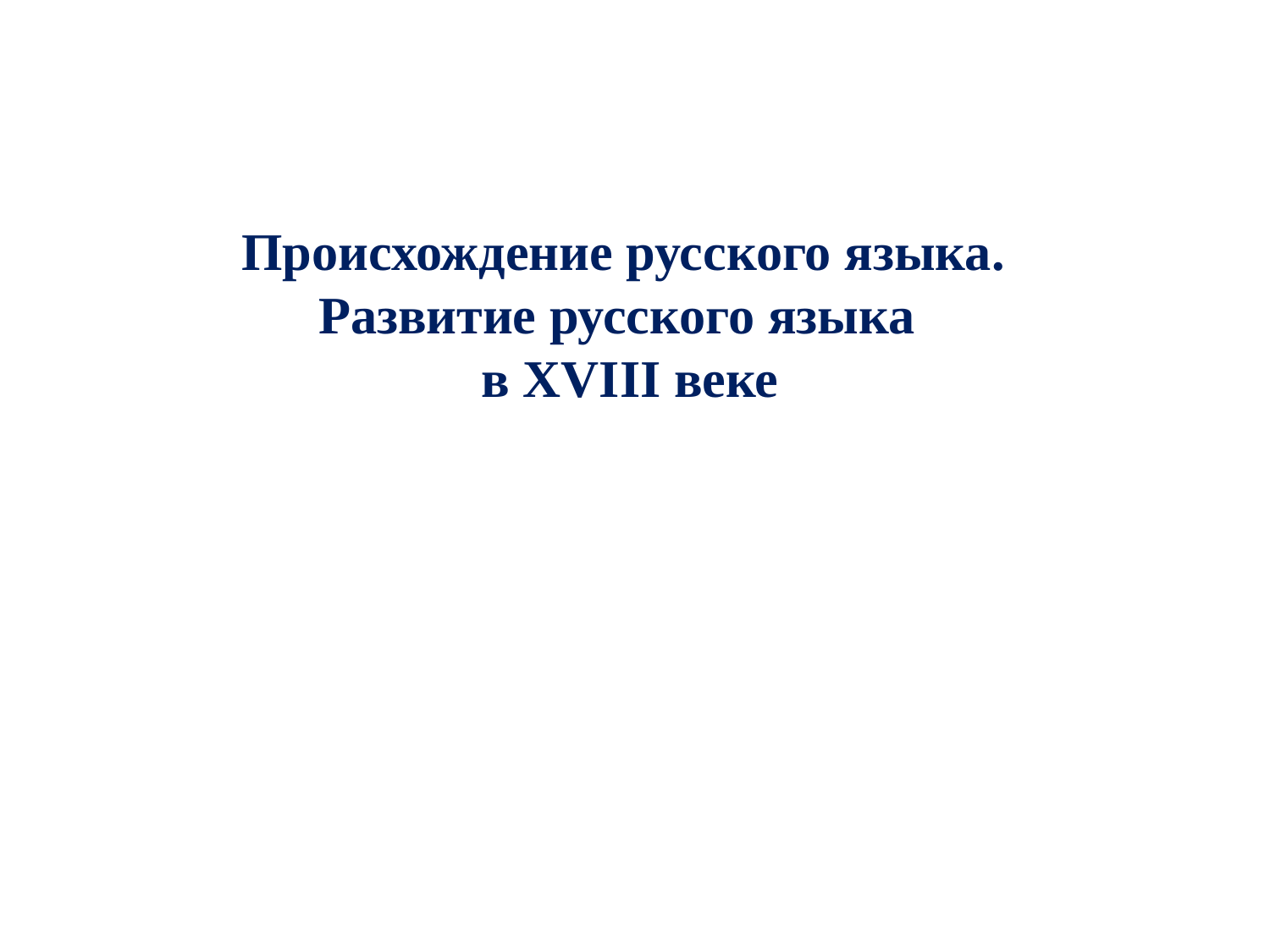

# Происхождение русского языка. Развитие русского языка в XVIII веке